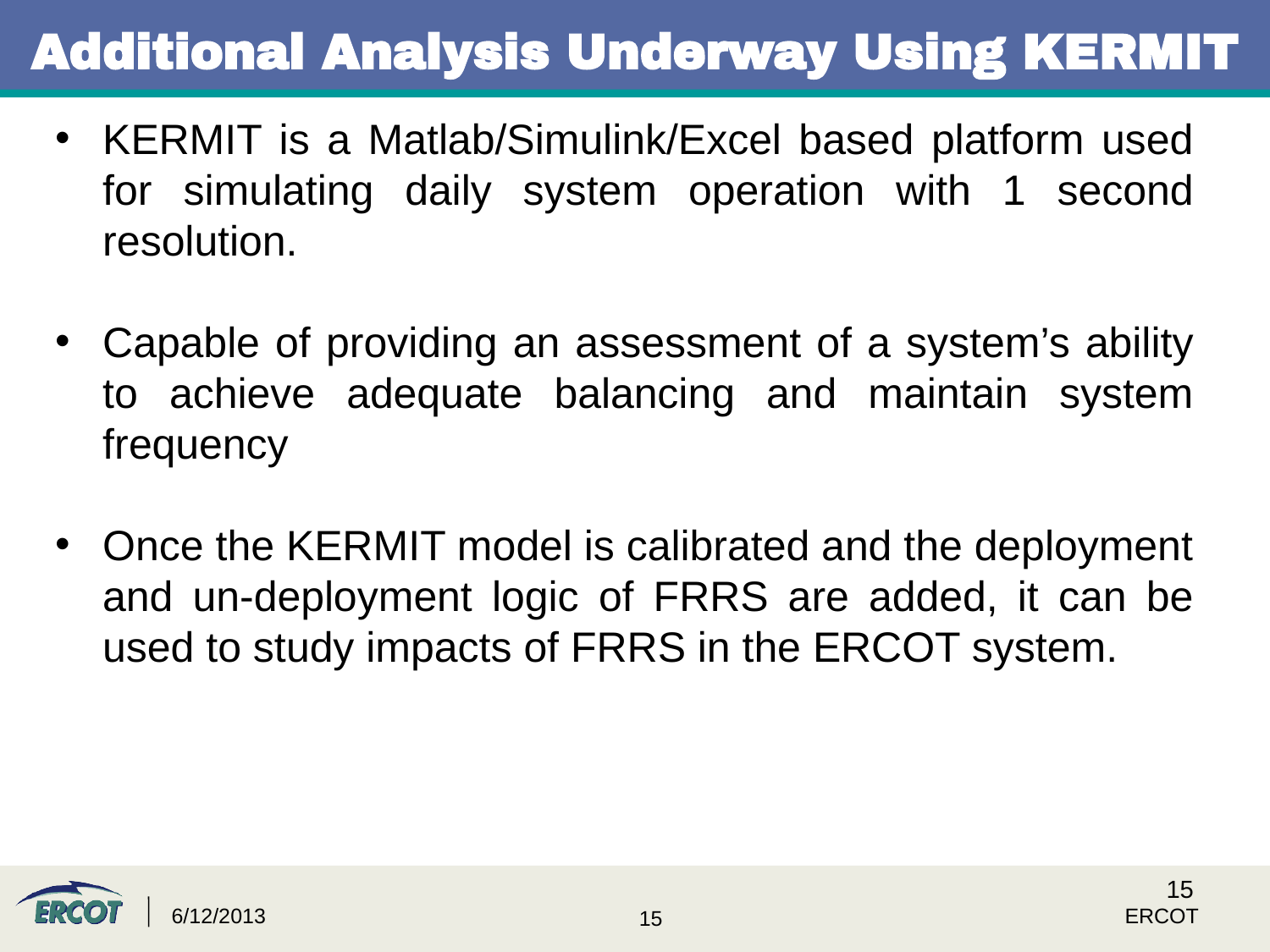

# Additional Analysis Underway Using KERMIT
KERMIT is a Matlab/Simulink/Excel based platform used for simulating daily system operation with 1 second resolution.

Capable of providing an assessment of a system’s ability to achieve adequate balancing and maintain system frequency

Once the KERMIT model is calibrated and the deployment and un-deployment logic of FRRS are added, it can be used to study impacts of FRRS in the ERCOT system.

15
6/12/2013
ERCOT